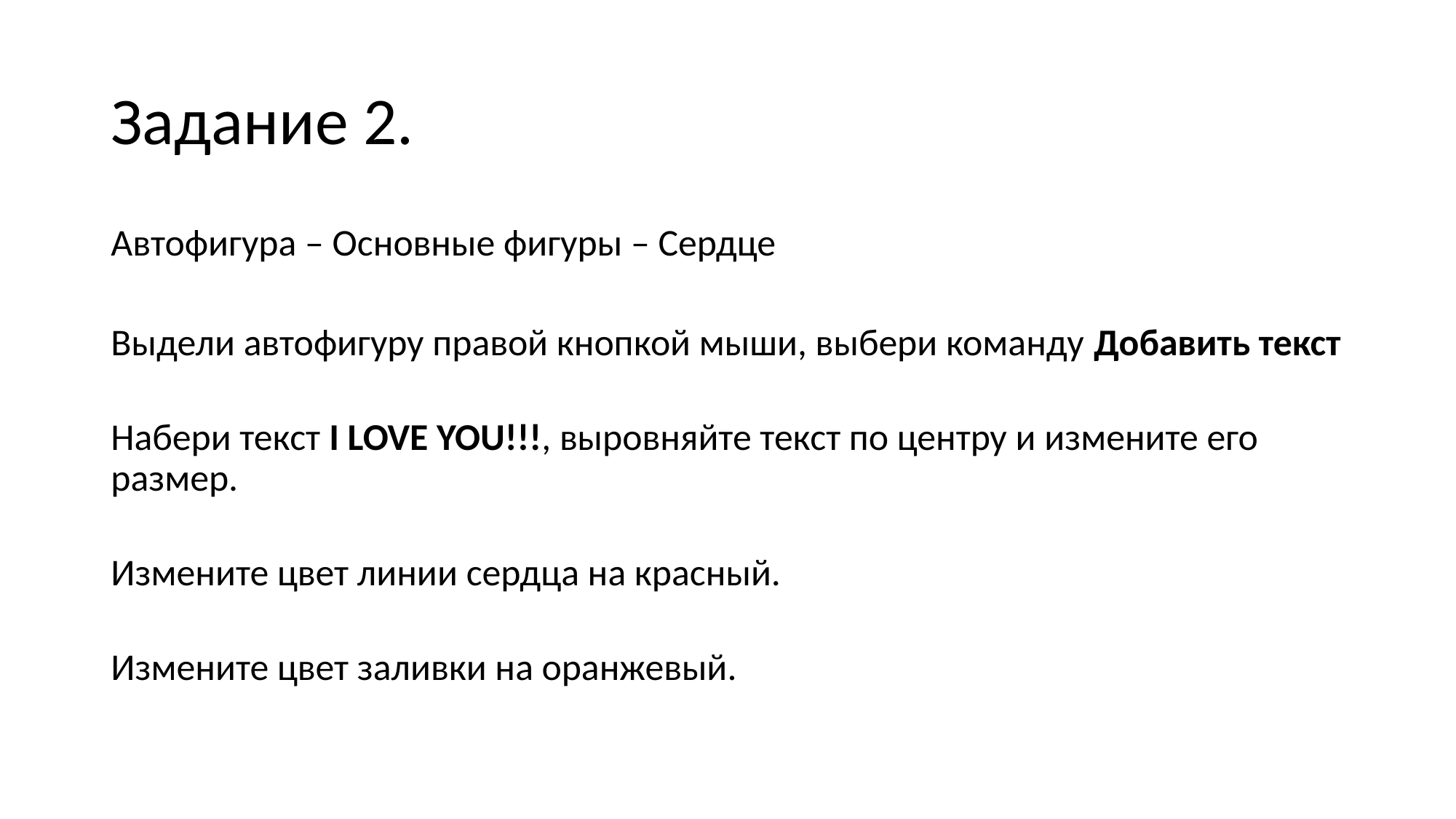

# Задание 2.
Автофигура – Основные фигуры – Сердце
Выдели автофигуру правой кнопкой мыши, выбери команду Добавить текст
Набери текст I LOVE YOU!!!, выровняйте текст по центру и измените его размер.
Измените цвет линии сердца на красный.
Измените цвет заливки на оранжевый.